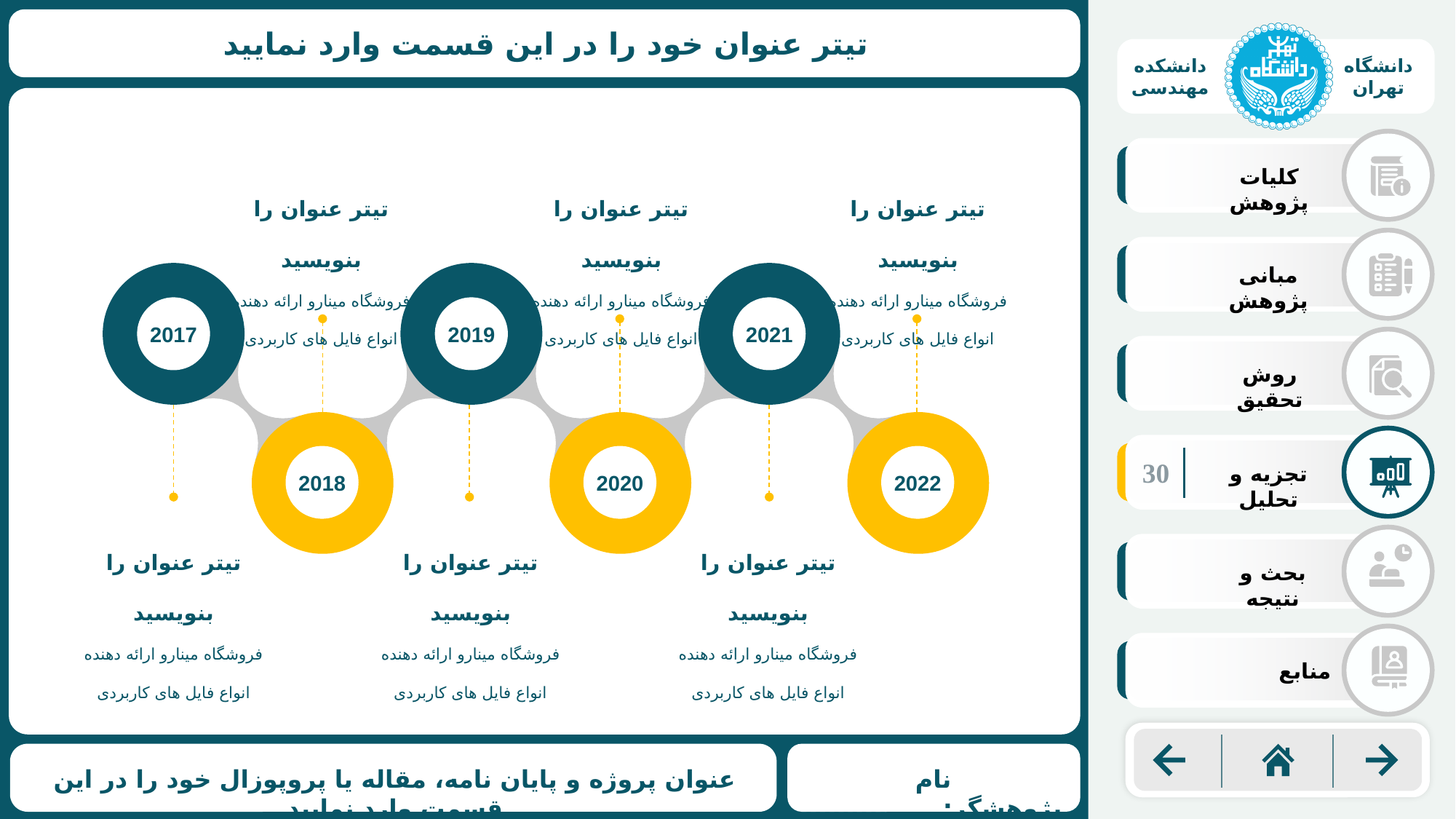

تیتر عنوان خود را در این قسمت وارد نمایید
تیتر عنوان را بنویسید
فروشگاه مینارو ارائه دهنده انواع فایل های کاربردی
تیتر عنوان را بنویسید
فروشگاه مینارو ارائه دهنده انواع فایل های کاربردی
تیتر عنوان را بنویسید
فروشگاه مینارو ارائه دهنده انواع فایل های کاربردی

2017
2019
2021

2018
2020
2022
30
تیتر عنوان را بنویسید
فروشگاه مینارو ارائه دهنده انواع فایل های کاربردی
تیتر عنوان را بنویسید
فروشگاه مینارو ارائه دهنده انواع فایل های کاربردی
تیتر عنوان را بنویسید
فروشگاه مینارو ارائه دهنده انواع فایل های کاربردی
عنوان پروژه و پایان نامه، مقاله یا پروپوزال خود را در این قسمت وارد نمایید
نام پژوهشگر:...............